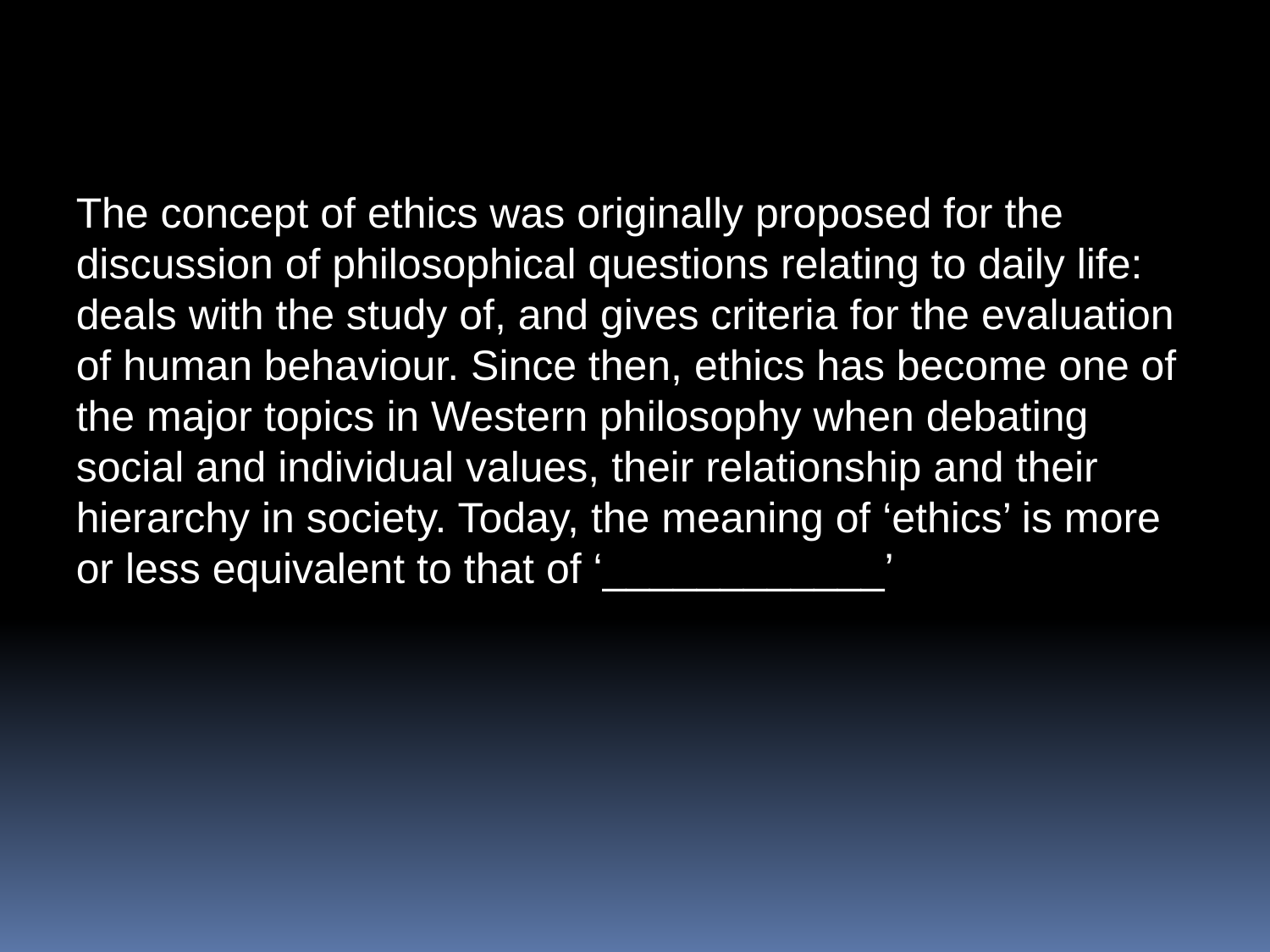

The concept of ethics was originally proposed for the discussion of philosophical questions relating to daily life: deals with the study of, and gives criteria for the evaluation of human behaviour. Since then, ethics has become one of the major topics in Western philosophy when debating social and individual values, their relationship and their hierarchy in society. Today, the meaning of ‘ethics’ is more or less equivalent to that of ‘____________’